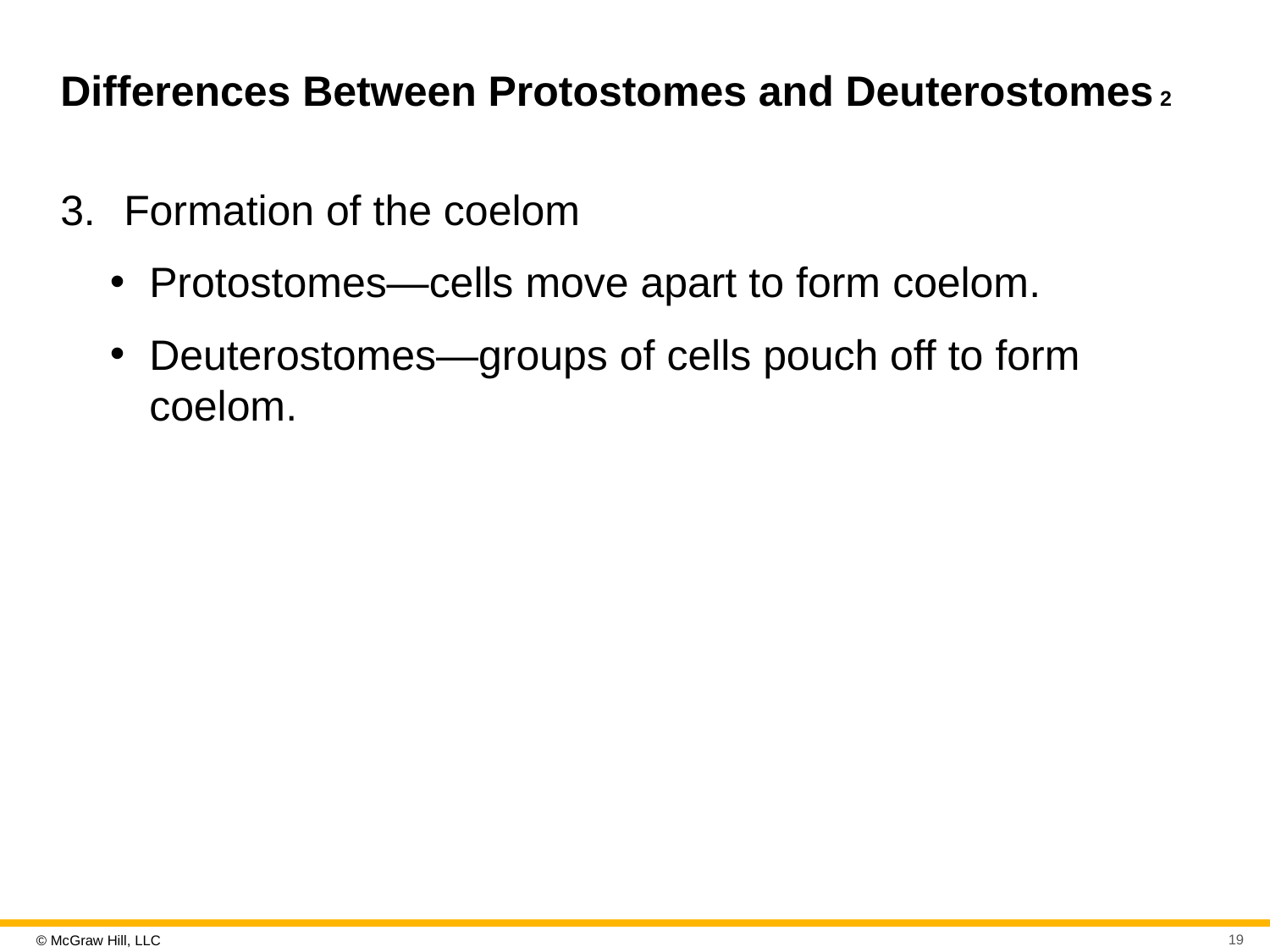

# Differences Between Protostomes and Deuterostomes 2
Formation of the coelom
Protostomes—cells move apart to form coelom.
Deuterostomes—groups of cells pouch off to form coelom.
19